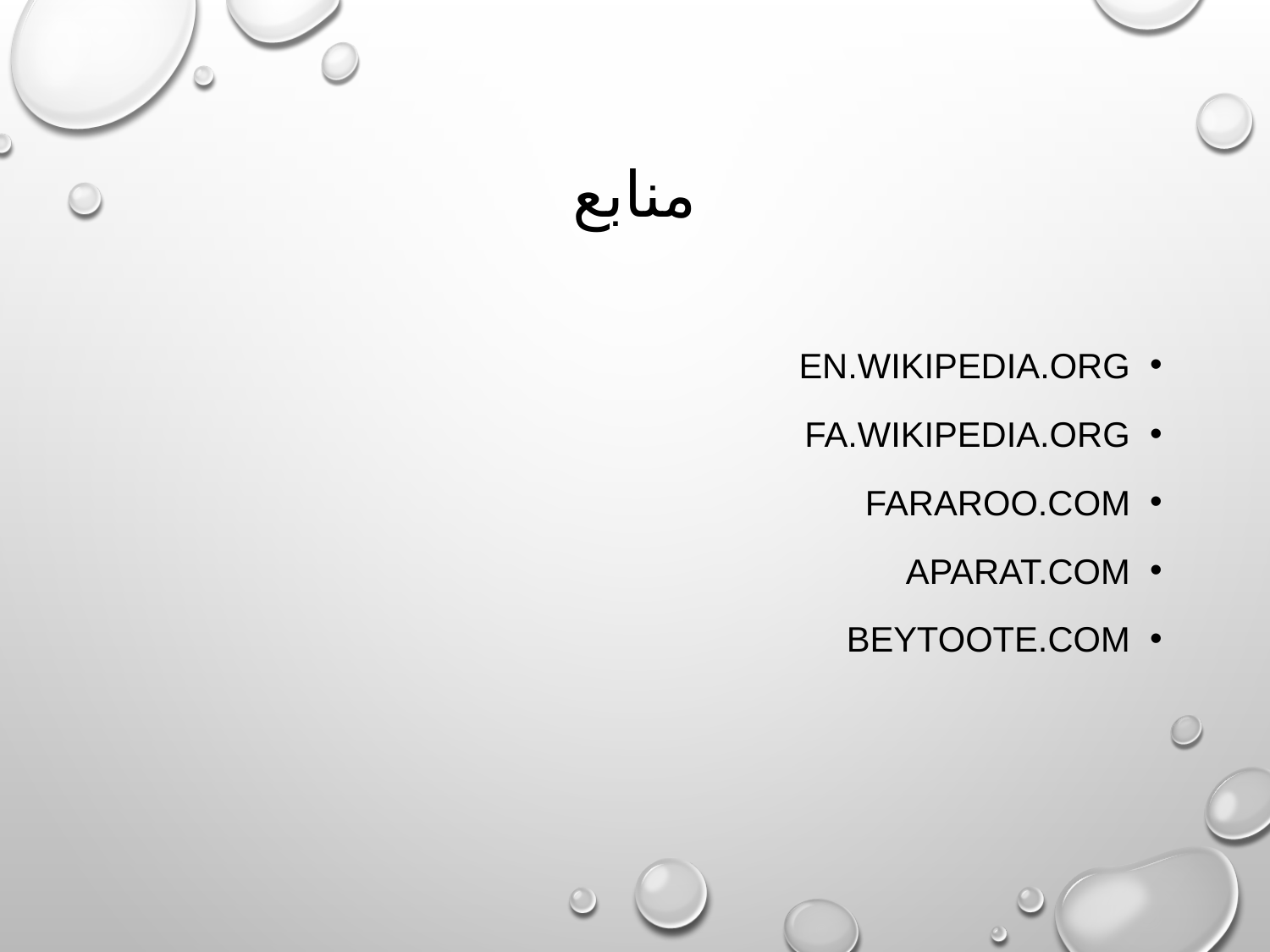

# منابع
En.wikipedia.org
Fa.wikipedia.org
Fararoo.com
Aparat.com
Beytoote.com